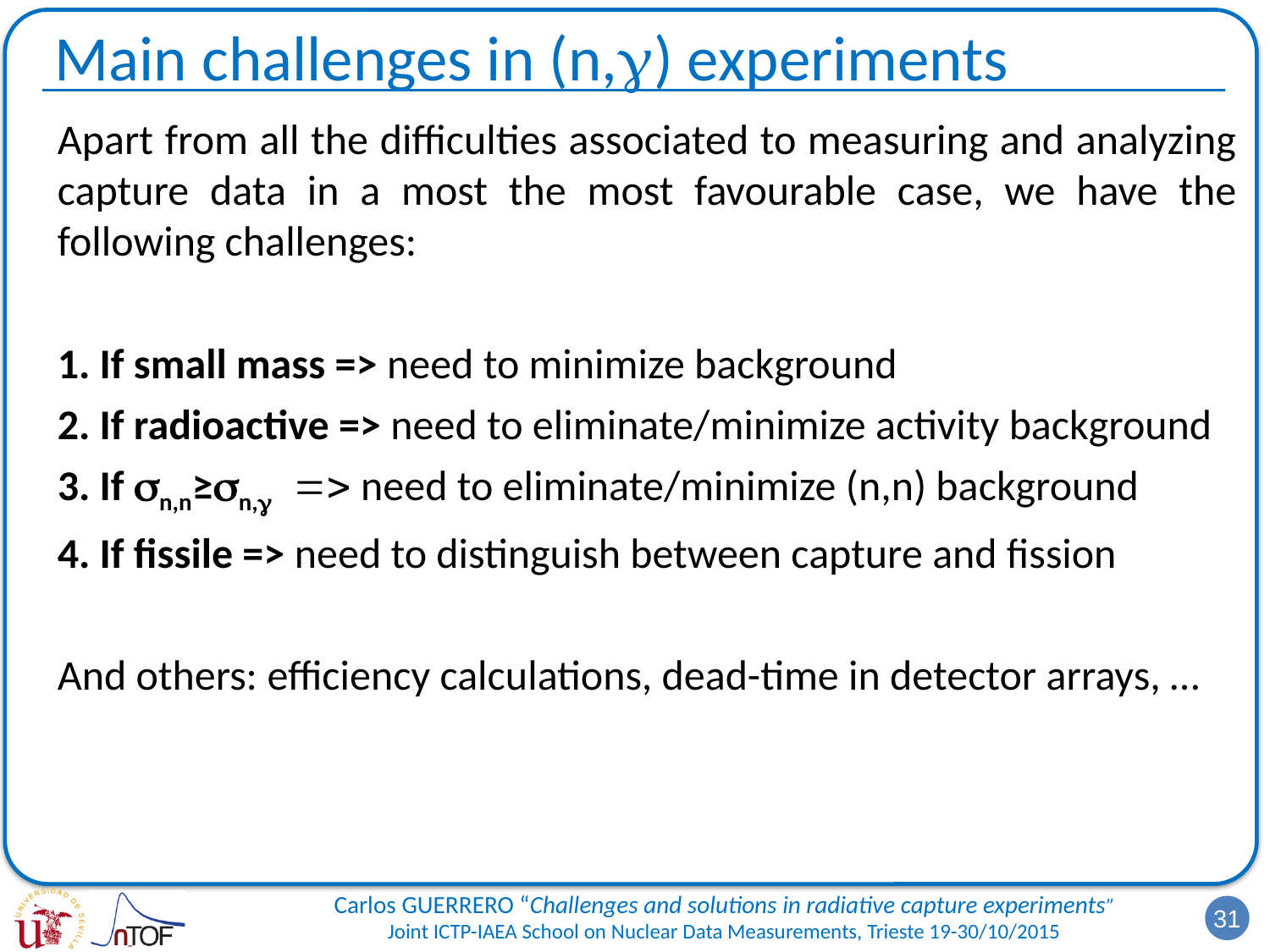

# Main challenges in (n,γ) experiments
Apart from all the difficulties associated to measuring and analyzing capture data in a most the most favourable case, we have the following challenges:

1. If small mass => need to minimize background
2. If radioactive => need to eliminate/minimize activity background
3. If σn,n≥σn,γ => need to eliminate/minimize (n,n) background
4. If fissile => need to distinguish between capture and fission

And others: efficiency calculations, dead-time in detector arrays, …

31